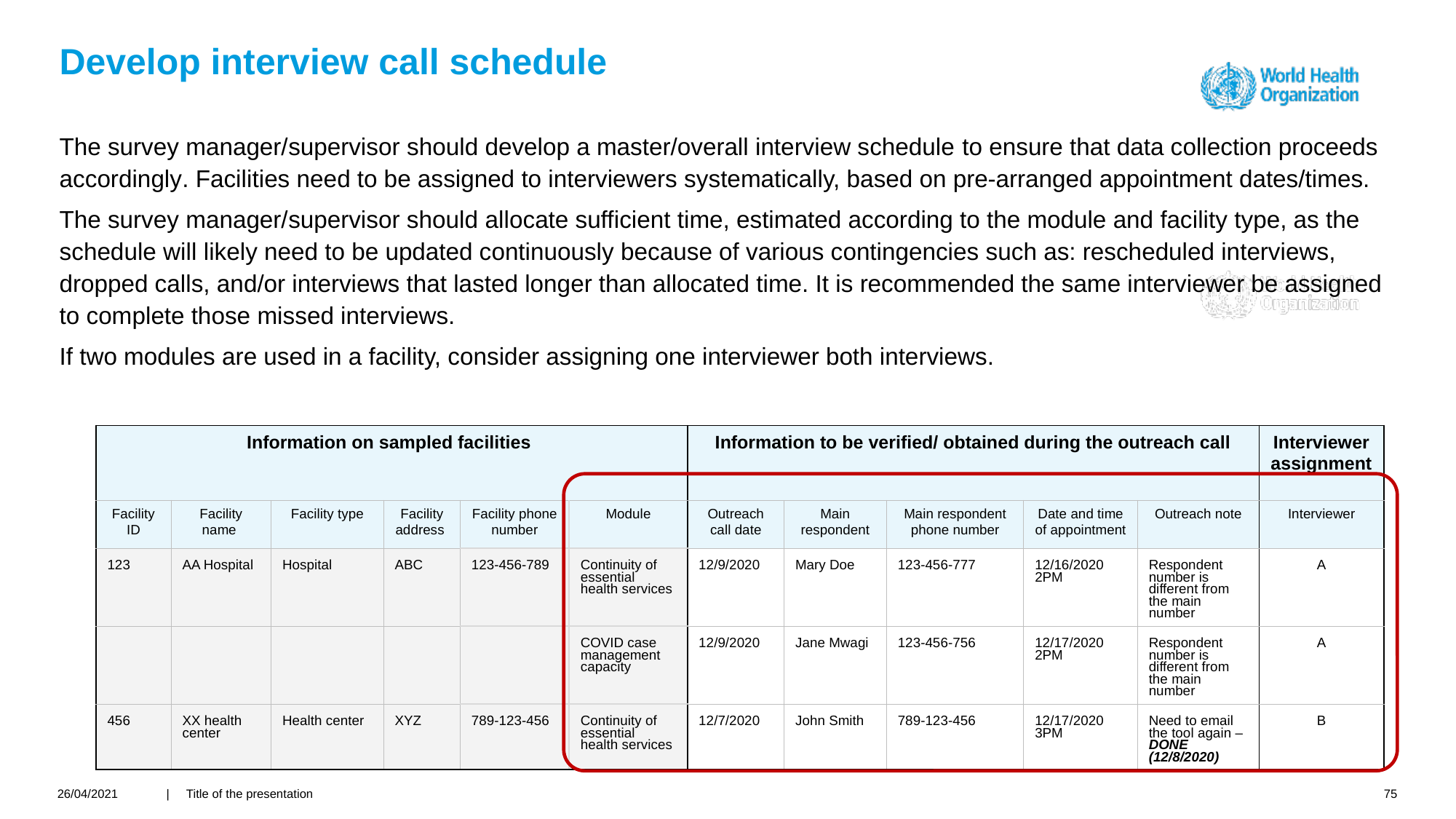

# Develop interview call schedule
The survey manager/supervisor should develop a master/overall interview schedule to ensure that data collection proceeds accordingly. Facilities need to be assigned to interviewers systematically, based on pre-arranged appointment dates/times.
The survey manager/supervisor should allocate sufficient time, estimated according to the module and facility type, as the schedule will likely need to be updated continuously because of various contingencies such as: rescheduled interviews, dropped calls, and/or interviews that lasted longer than allocated time. It is recommended the same interviewer be assigned to complete those missed interviews.
If two modules are used in a facility, consider assigning one interviewer both interviews.

| Information on sampled facilities |  |  |  |  |  | Information to be verified/ obtained during the outreach call |  |  |  |  | Interviewer assignment |
| --- | --- | --- | --- | --- | --- | --- | --- | --- | --- | --- | --- |
| Facility ID | Facility name | Facility type | Facility address | Facility phone number | Module | Outreach call date | Main respondent | Main respondent phone number | Date and time of appointment | Outreach note | Interviewer |
| 123 | AA Hospital | Hospital | ABC | 123-456-789 | Continuity of essential health services | 12/9/2020 | Mary Doe | 123-456-777 | 12/16/2020 2PM | Respondent number is different from the main number | A |
|  |  |  |  |  | COVID case management capacity | 12/9/2020 | Jane Mwagi | 123-456-756 | 12/17/2020 2PM | Respondent number is different from the main number | A |
| 456 | XX health center | Health center | XYZ | 789-123-456 | Continuity of essential health services | 12/7/2020 | John Smith | 789-123-456 | 12/17/2020 3PM | Need to email the tool again – DONE (12/8/2020) | B |

26/04/2021
|     Title of the presentation
75